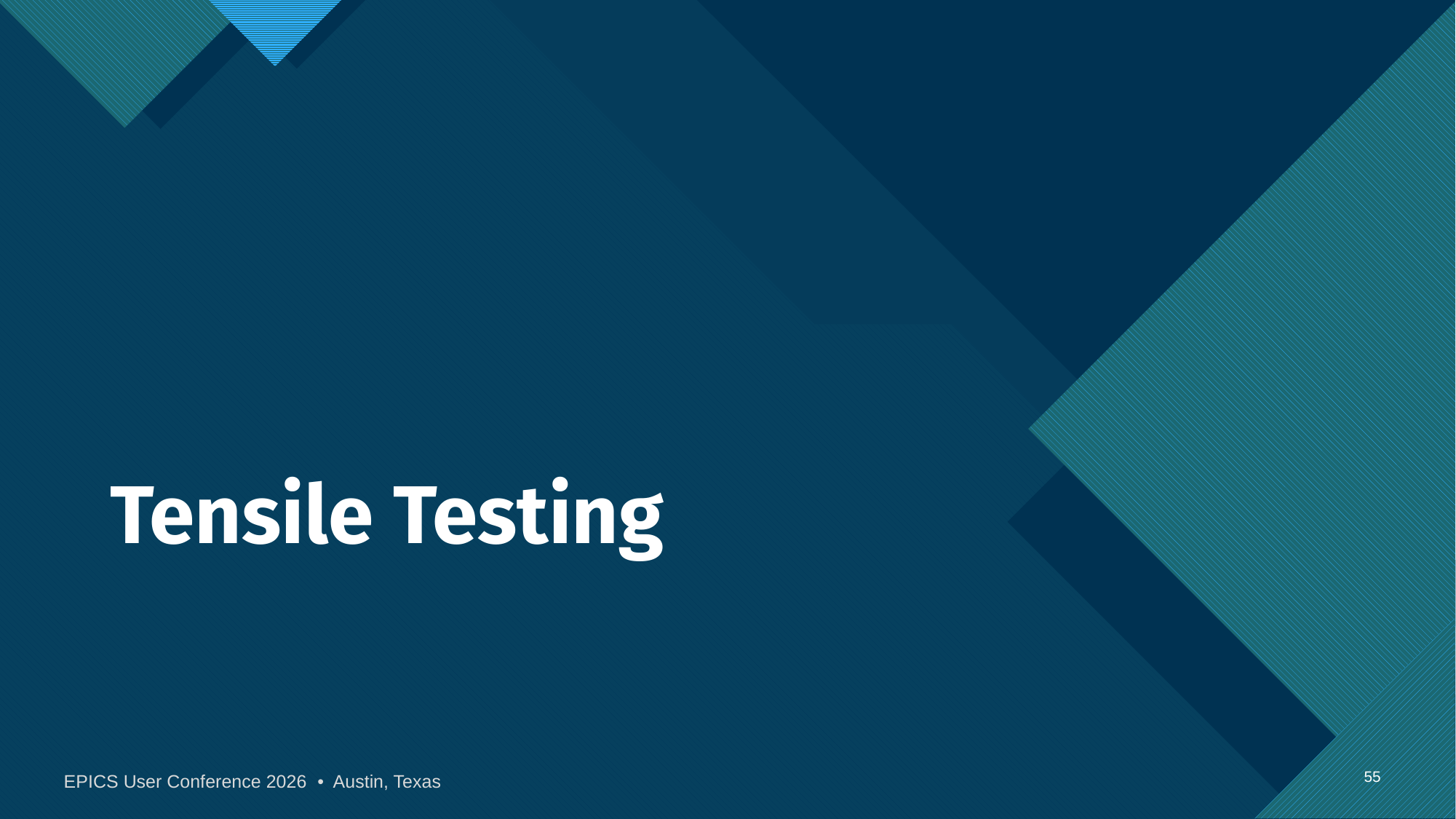

# Tensile Testing

55
EPICS User Conference 2026  •  Austin, Texas